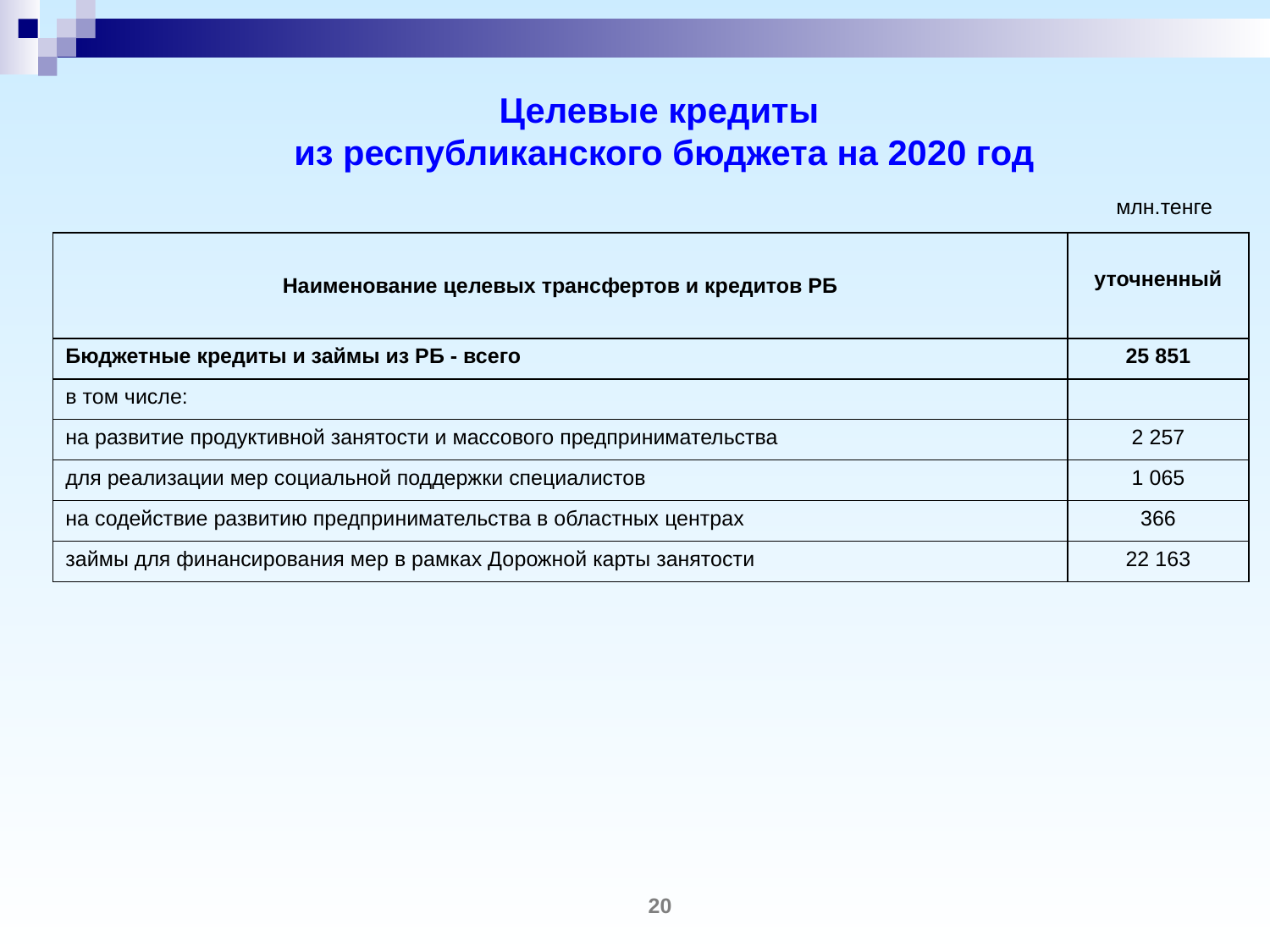

Целевые кредиты
из республиканского бюджета на 2020 год
млн.тенге
| Наименование целевых трансфертов и кредитов РБ | уточненный |
| --- | --- |
| Бюджетные кредиты и займы из РБ - всего | 25 851 |
| в том числе: |  |
| на развитие продуктивной занятости и массового предпринимательства | 2 257 |
| для реализации мер социальной поддержки специалистов | 1 065 |
| на содействие развитию предпринимательства в областных центрах | 366 |
| займы для финансирования мер в рамках Дорожной карты занятости | 22 163 |
20